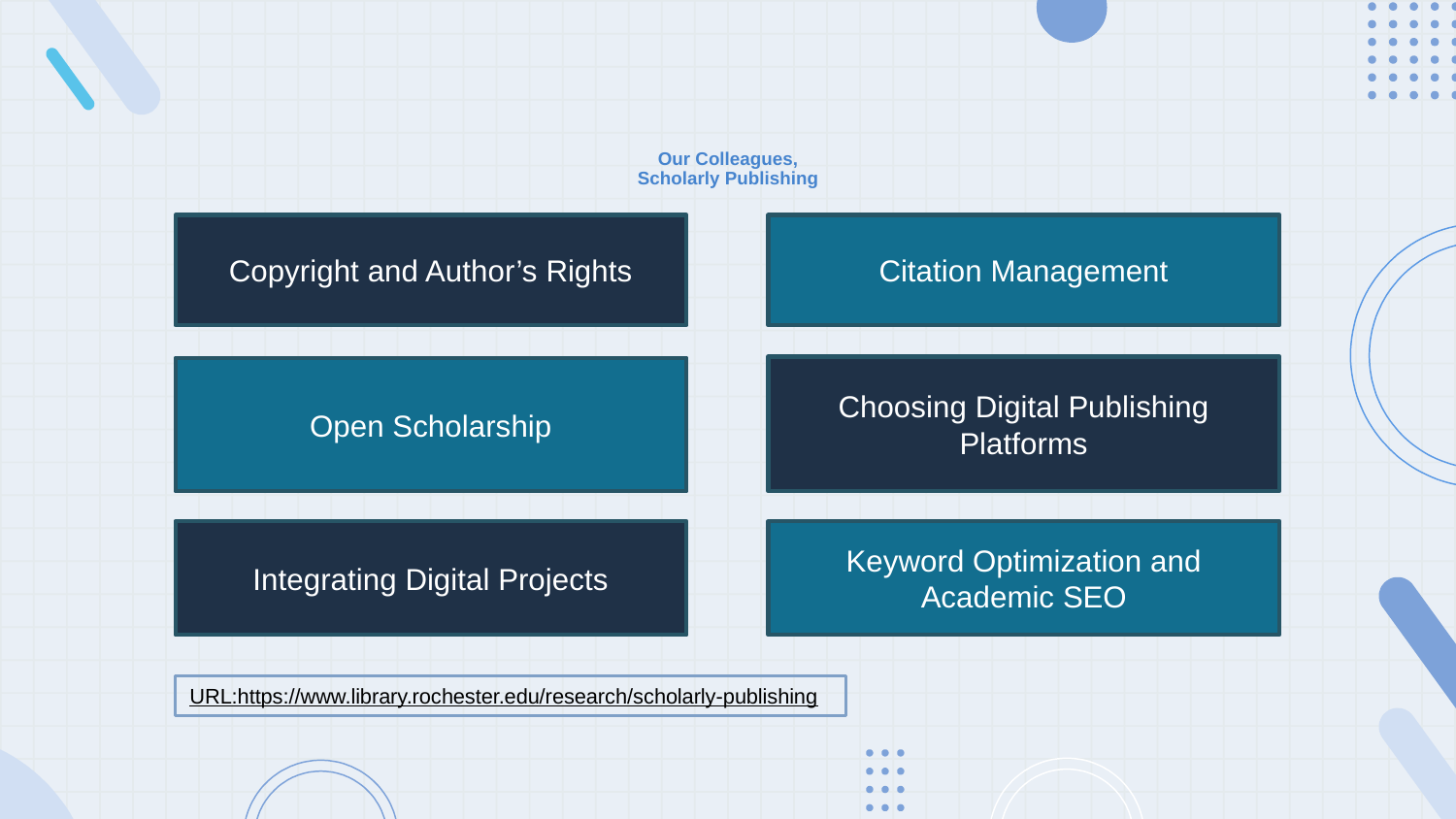

# Our Colleagues, Scholarly Publishing
Copyright and Author’s Rights
Citation Management
Choosing Digital Publishing Platforms
Open Scholarship
Integrating Digital Projects
Keyword Optimization and Academic SEO
URL:https://www.library.rochester.edu/research/scholarly-publishing